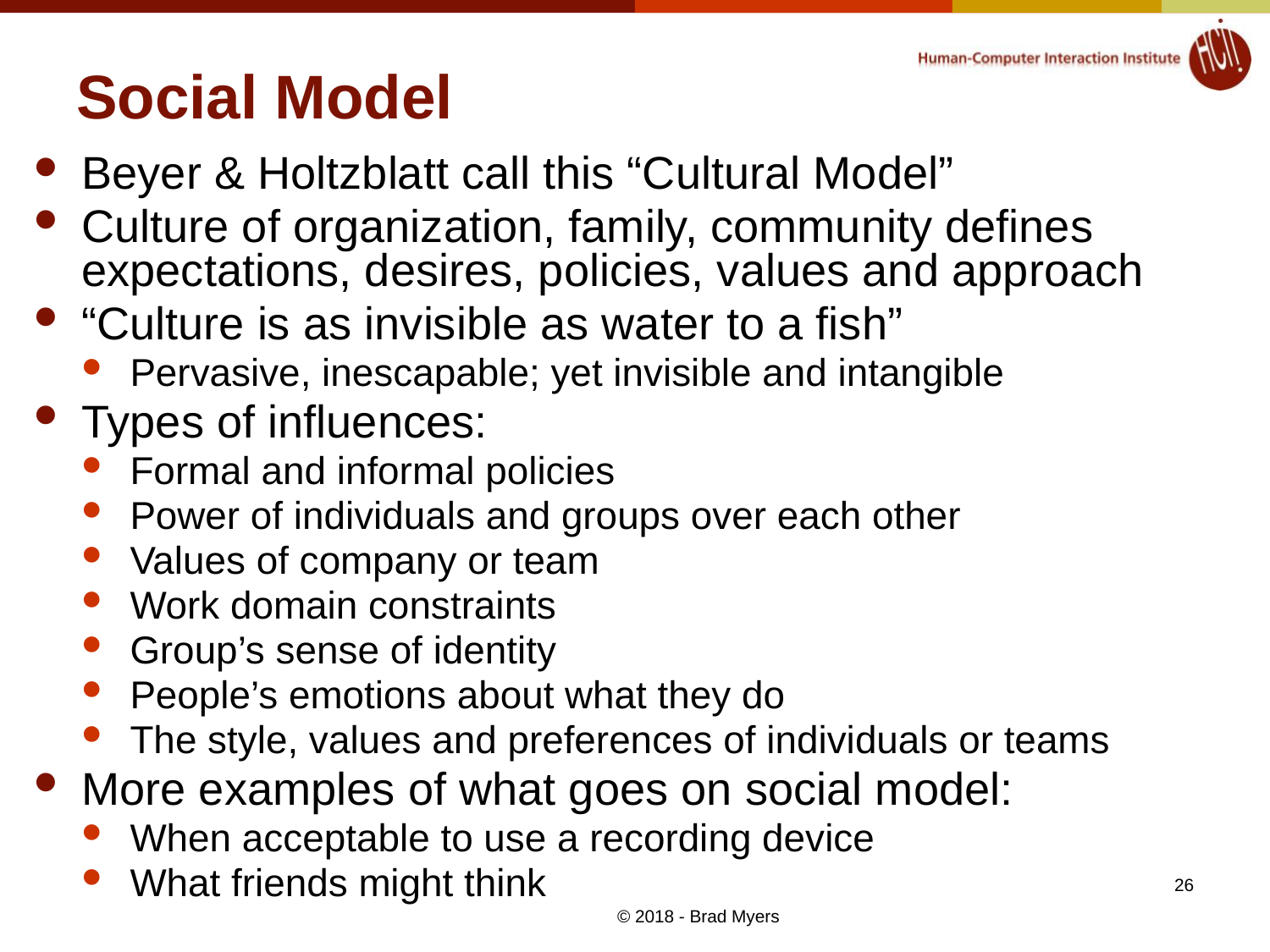

# Social Model
Beyer & Holtzblatt call this “Cultural Model”
Culture of organization, family, community defines expectations, desires, policies, values and approach
“Culture is as invisible as water to a fish”
Pervasive, inescapable; yet invisible and intangible
Types of influences:
Formal and informal policies
Power of individuals and groups over each other
Values of company or team
Work domain constraints
Group’s sense of identity
People’s emotions about what they do
The style, values and preferences of individuals or teams
More examples of what goes on social model:
When acceptable to use a recording device
What friends might think

26
© 2018 - Brad Myers